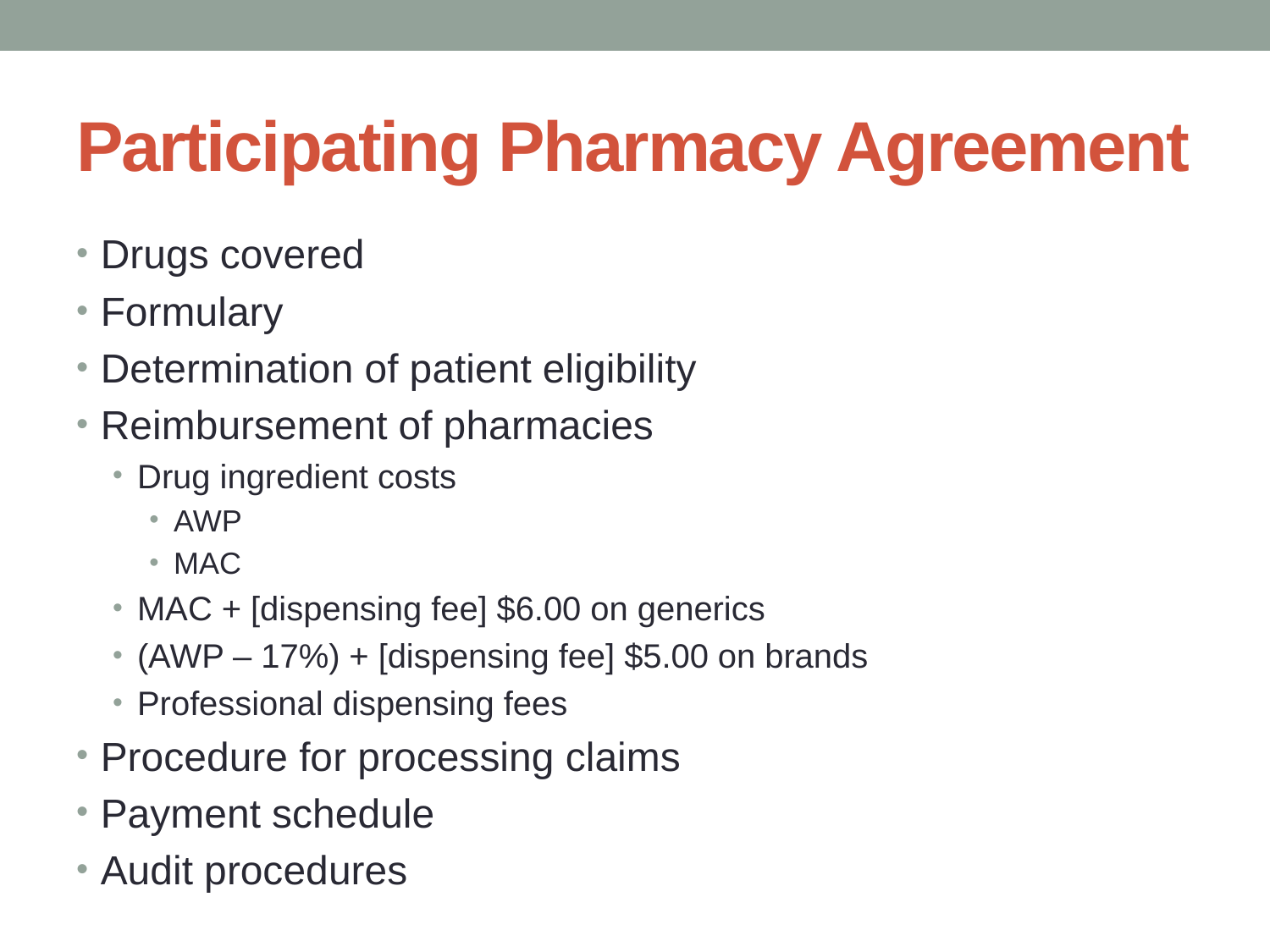

# Participating Pharmacy Agreement
Drugs covered
Formulary
Determination of patient eligibility
Reimbursement of pharmacies
Drug ingredient costs
AWP
MAC
MAC + [dispensing fee] $6.00 on generics
(AWP – 17%) + [dispensing fee] $5.00 on brands
Professional dispensing fees
Procedure for processing claims
Payment schedule
Audit procedures